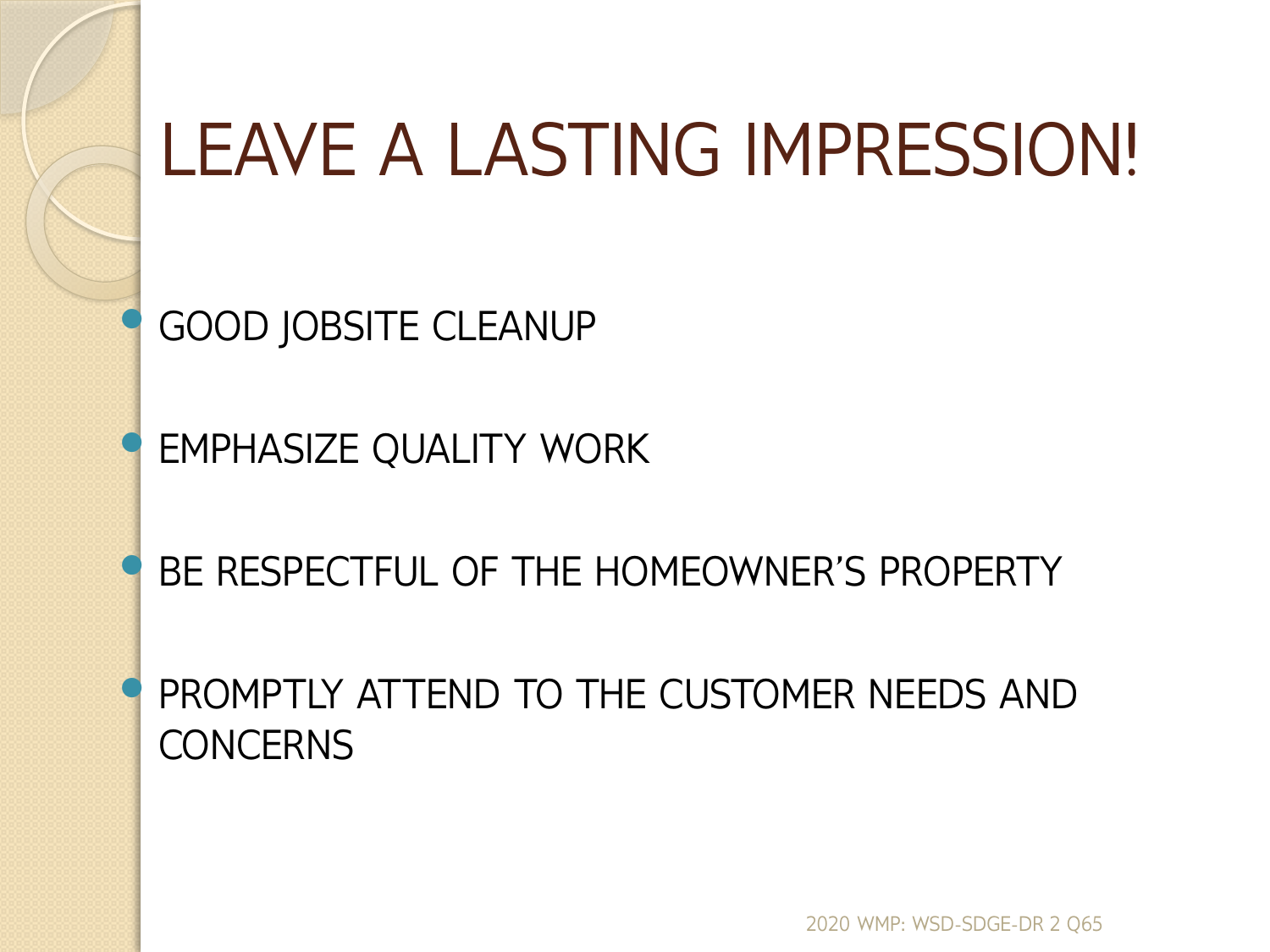

# LEAVE A LASTING IMPRESSION!

GOOD JOBSITE CLEANUP

EMPHASIZE QUALITY WORK

BE RESPECTFUL OF THE HOMEOWNER’S PROPERTY

PROMPTLY ATTEND TO THE CUSTOMER NEEDS AND CONCERNS
2020 WMP: WSD-SDGE-DR 2 Q65